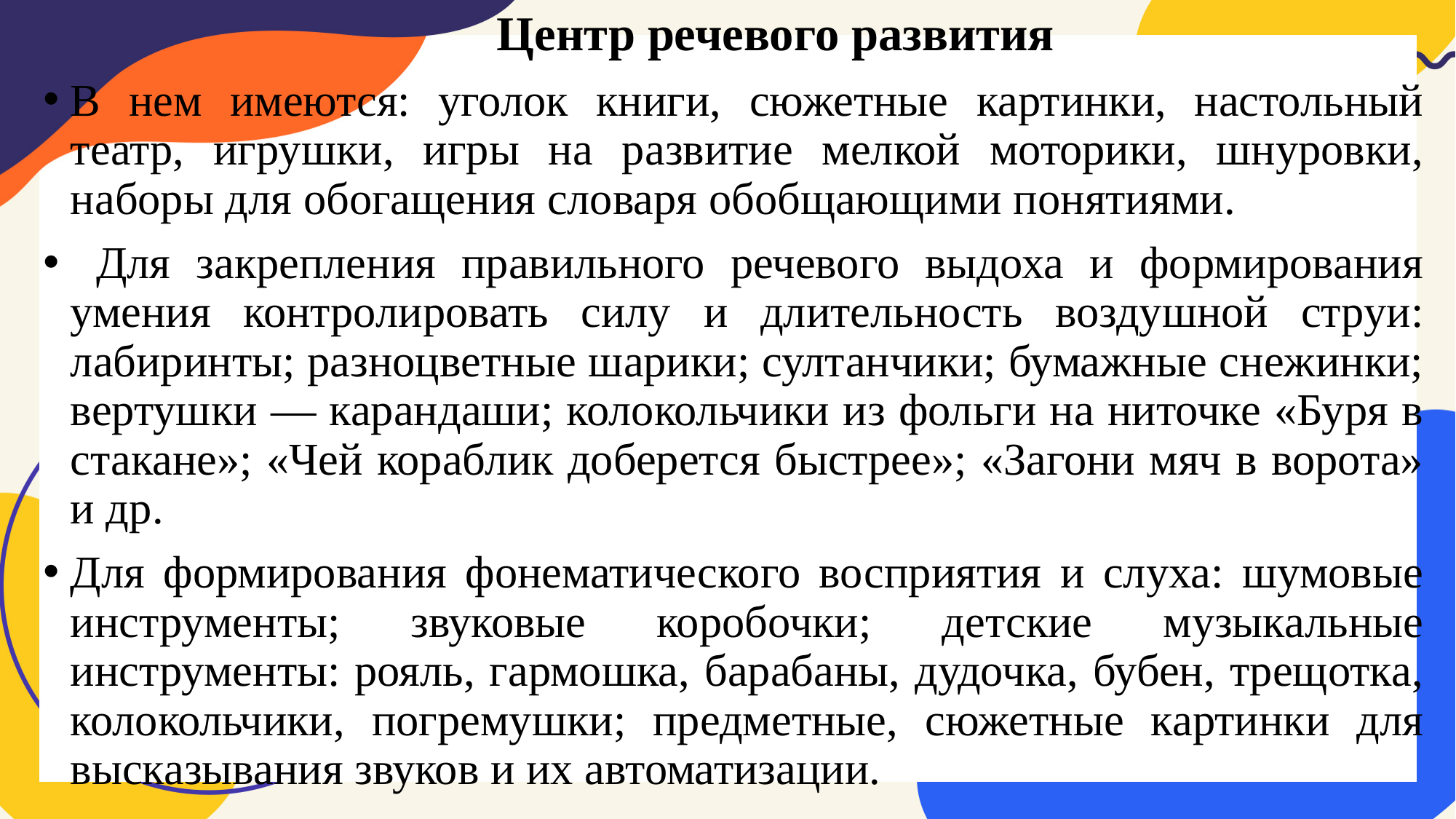

# Центр речевого развития
В нем имеются: уголок книги, сюжетные картинки, настольный театр, игрушки, игры на развитие мелкой моторики, шнуровки, наборы для обогащения словаря обобщающими понятиями.
 Для закрепления правильного речевого выдоха и формирования умения контролировать силу и длительность воздушной струи: лабиринты; разноцветные шарики; султанчики; бумажные снежинки; вертушки — карандаши; колокольчики из фольги на ниточке «Буря в стакане»; «Чей кораблик доберется быстрее»; «Загони мяч в ворота» и др.
Для формирования фонематического восприятия и слуха: шумовые инструменты; звуковые коробочки; детские музыкальные инструменты: рояль, гармошка, барабаны, дудочка, бубен, трещотка, колокольчики, погремушки; предметные, сюжетные картинки для высказывания звуков и их автоматизации.